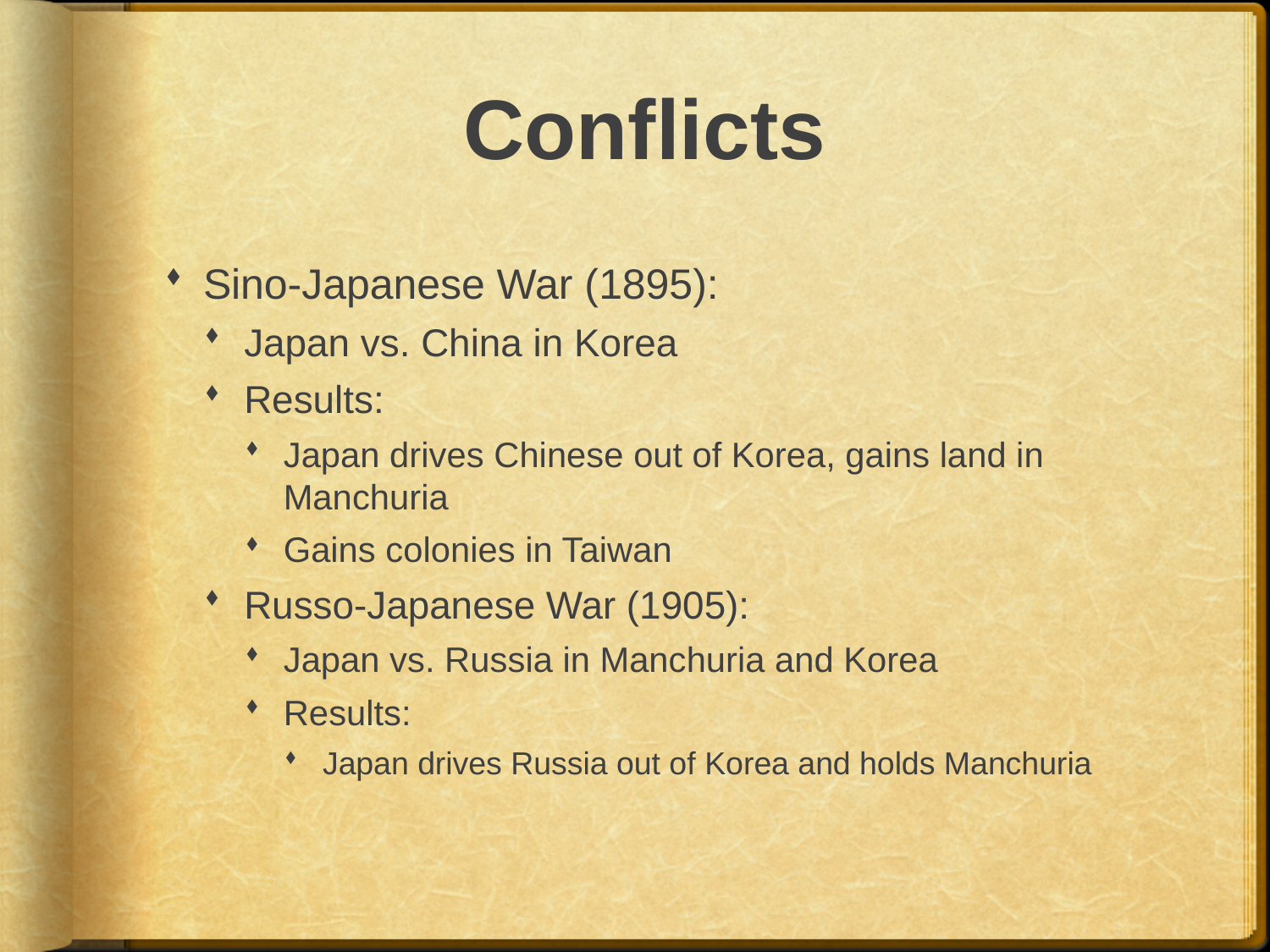

# Conflicts
Sino-Japanese War (1895):
Japan vs. China in Korea
Results:
Japan drives Chinese out of Korea, gains land in Manchuria
Gains colonies in Taiwan
Russo-Japanese War (1905):
Japan vs. Russia in Manchuria and Korea
Results:
Japan drives Russia out of Korea and holds Manchuria